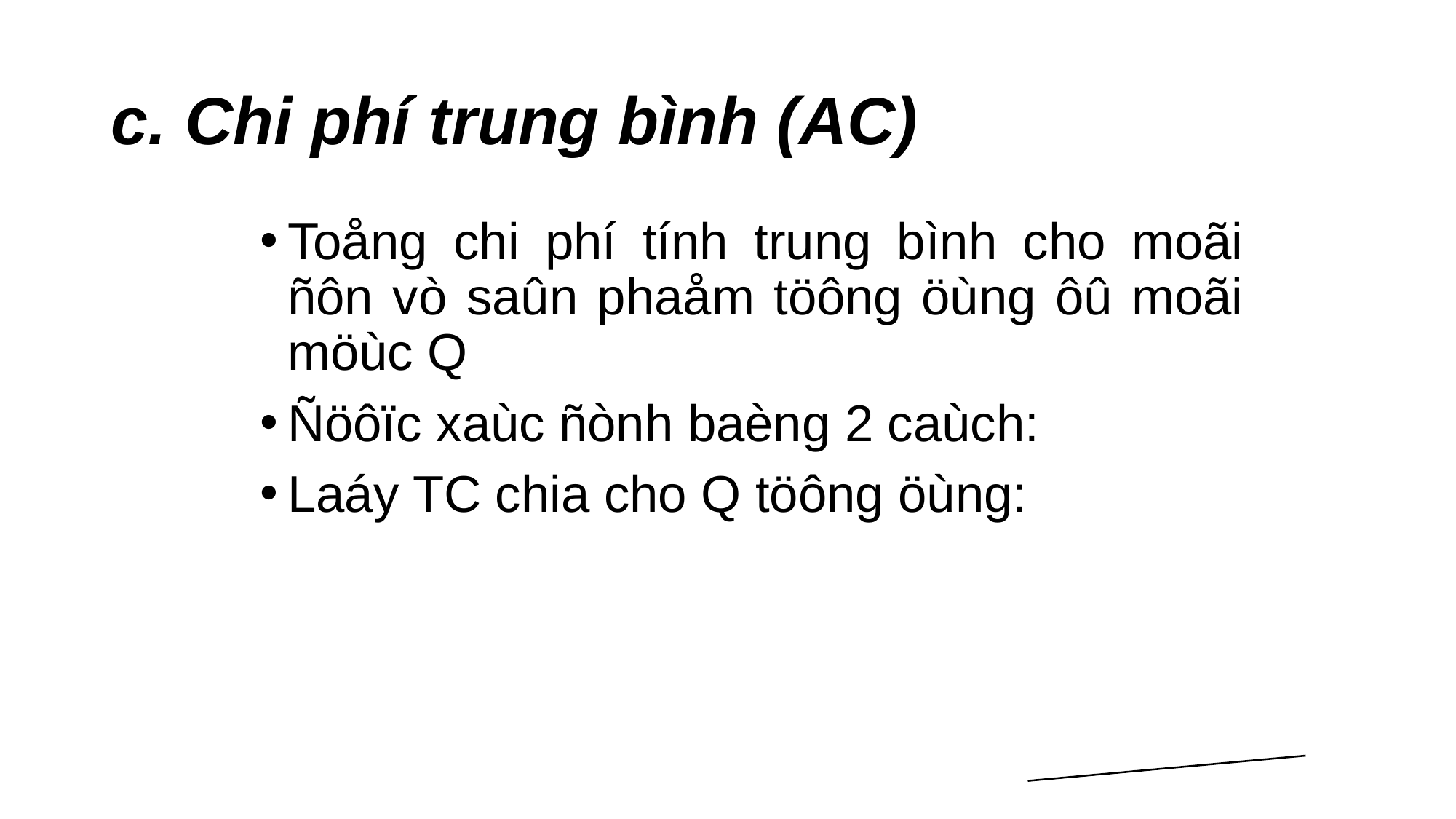

# c. Chi phí trung bình (AC)
Toång chi phí tính trung bình cho moãi ñôn vò saûn phaåm töông öùng ôû moãi möùc Q
Ñöôïc xaùc ñònh baèng 2 caùch:
Laáy TC chia cho Q töông öùng: